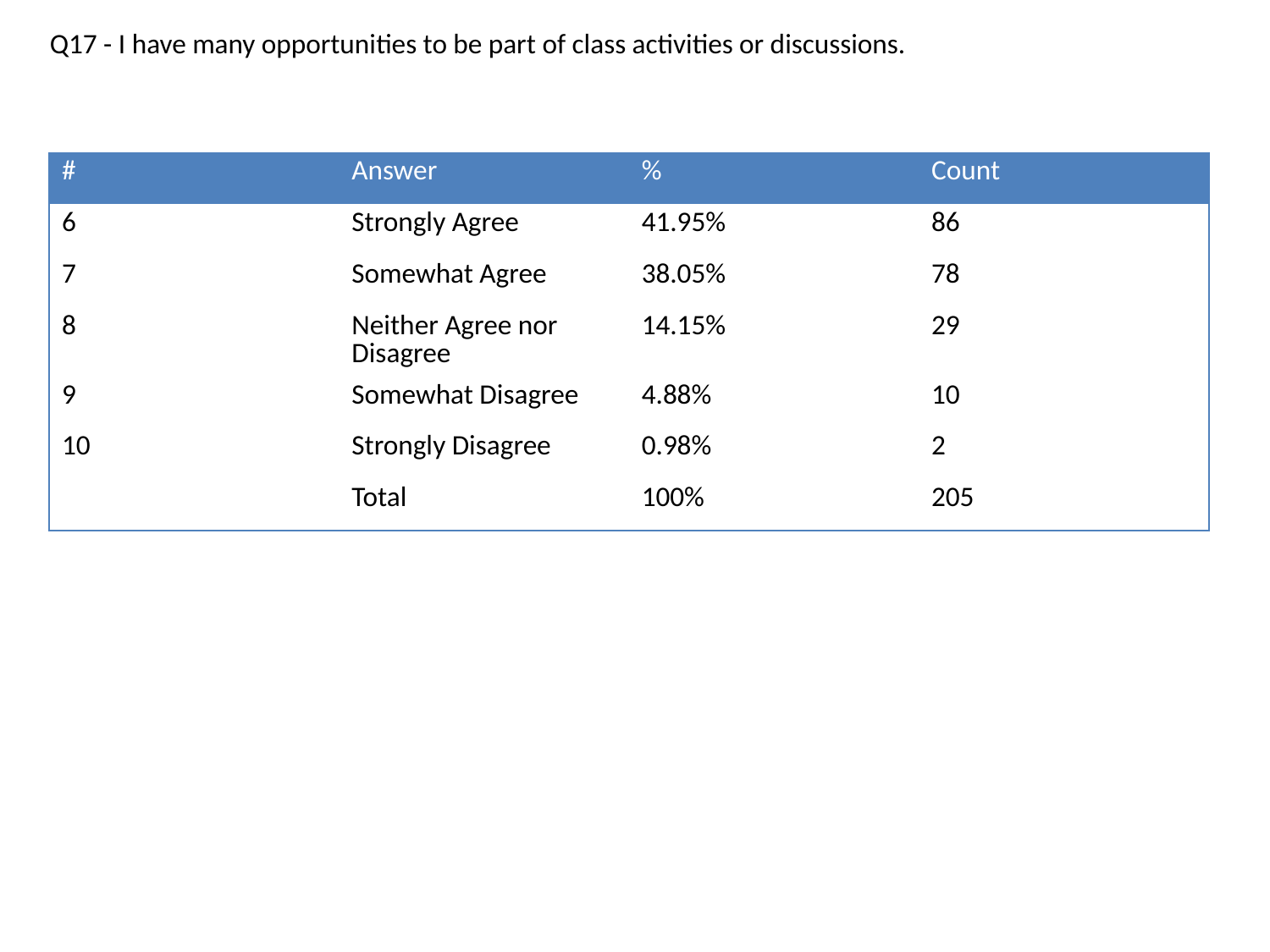

Q17 - I have many opportunities to be part of class activities or discussions.
| # | Answer | % | Count |
| --- | --- | --- | --- |
| 6 | Strongly Agree | 41.95% | 86 |
| 7 | Somewhat Agree | 38.05% | 78 |
| 8 | Neither Agree nor Disagree | 14.15% | 29 |
| 9 | Somewhat Disagree | 4.88% | 10 |
| 10 | Strongly Disagree | 0.98% | 2 |
|  | Total | 100% | 205 |